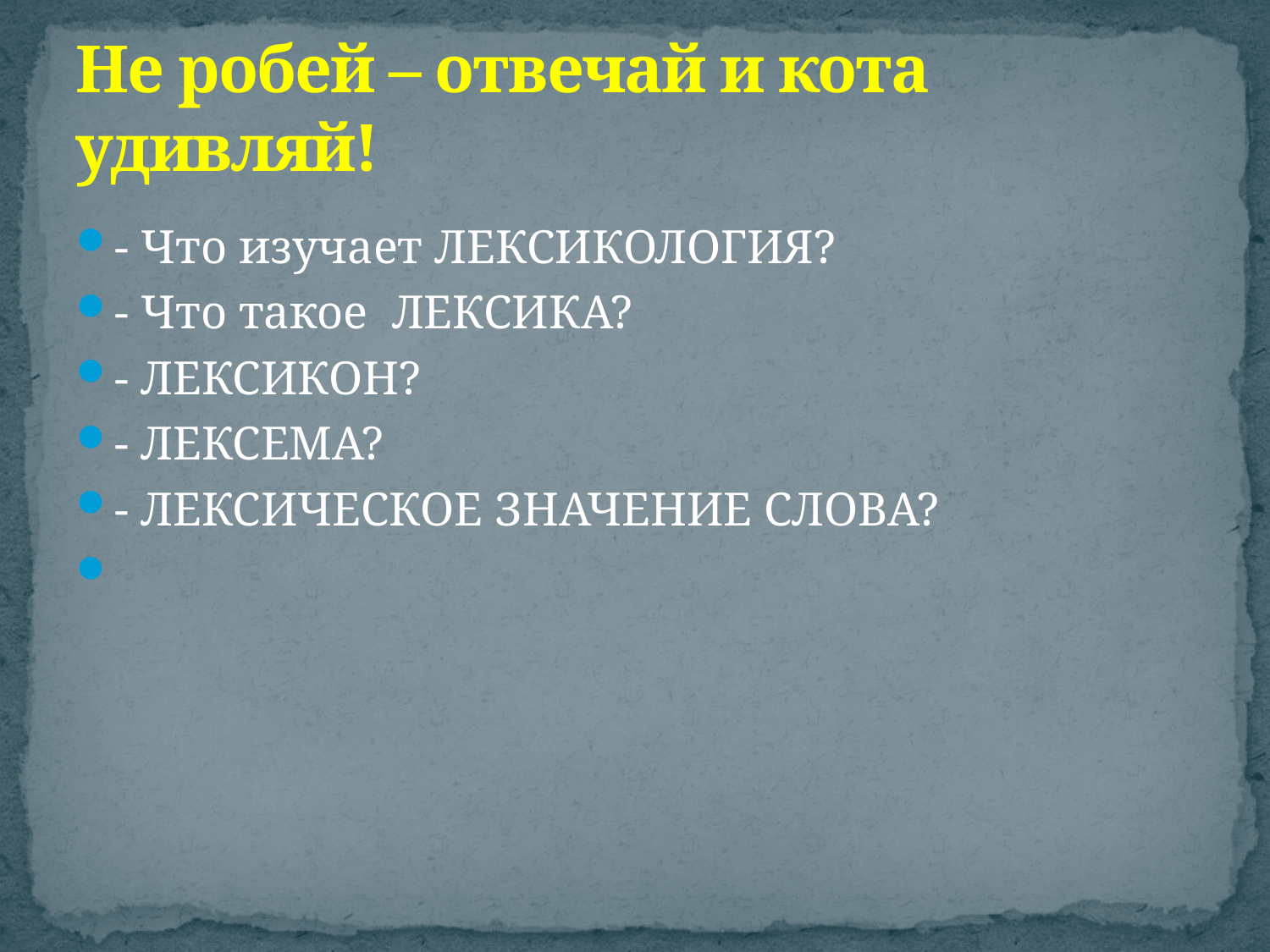

# Не робей – отвечай и кота удивляй!
- Что изучает ЛЕКСИКОЛОГИЯ?
- Что такое  ЛЕКСИКА?
- ЛЕКСИКОН?
- ЛЕКСЕМА?
- ЛЕКСИЧЕСКОЕ ЗНАЧЕНИЕ СЛОВА?